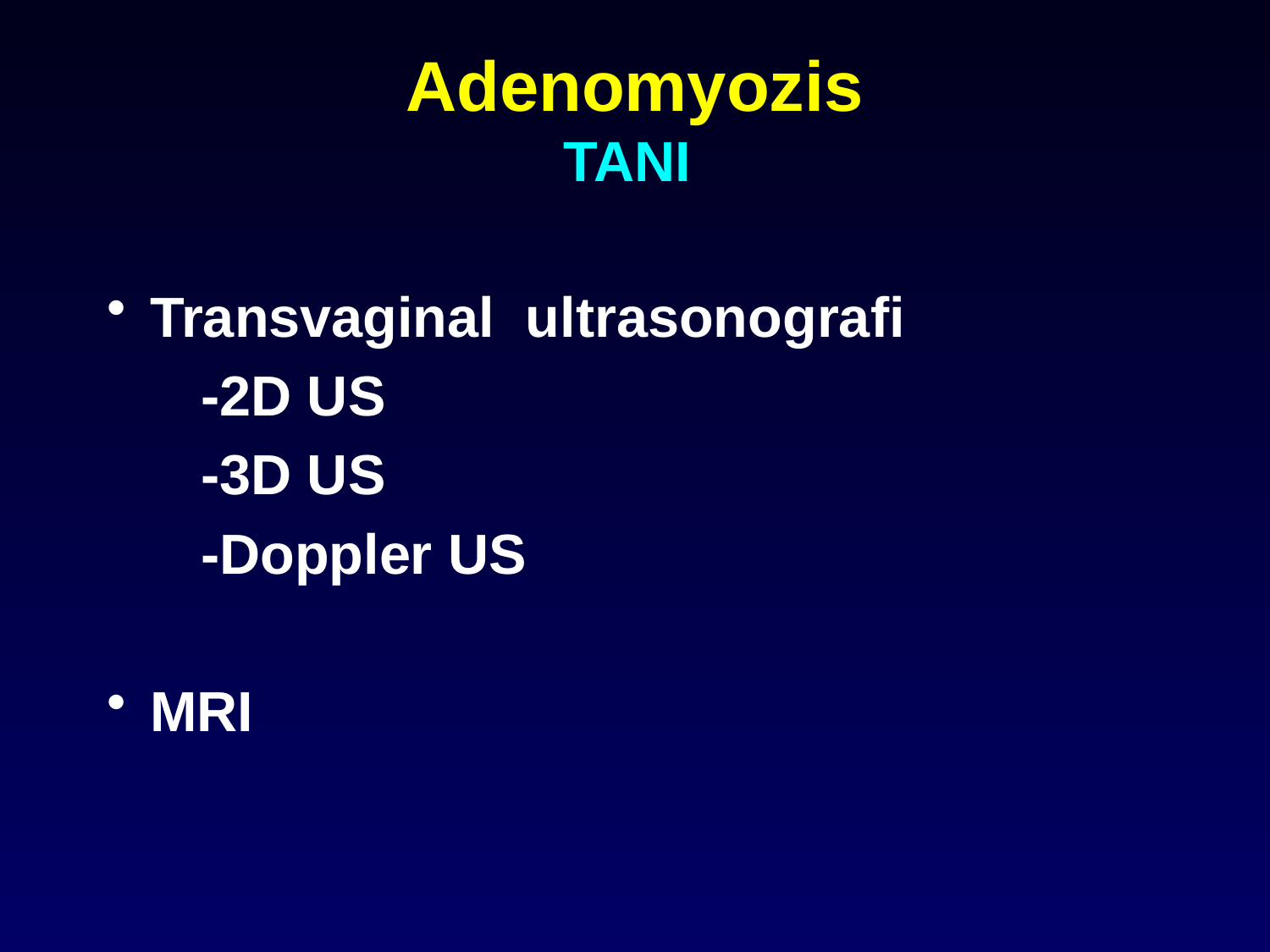

# Adenomyozis TANI
Transvaginal  ultrasonografi
      -2D US
      -3D US
      -Doppler US

MRI